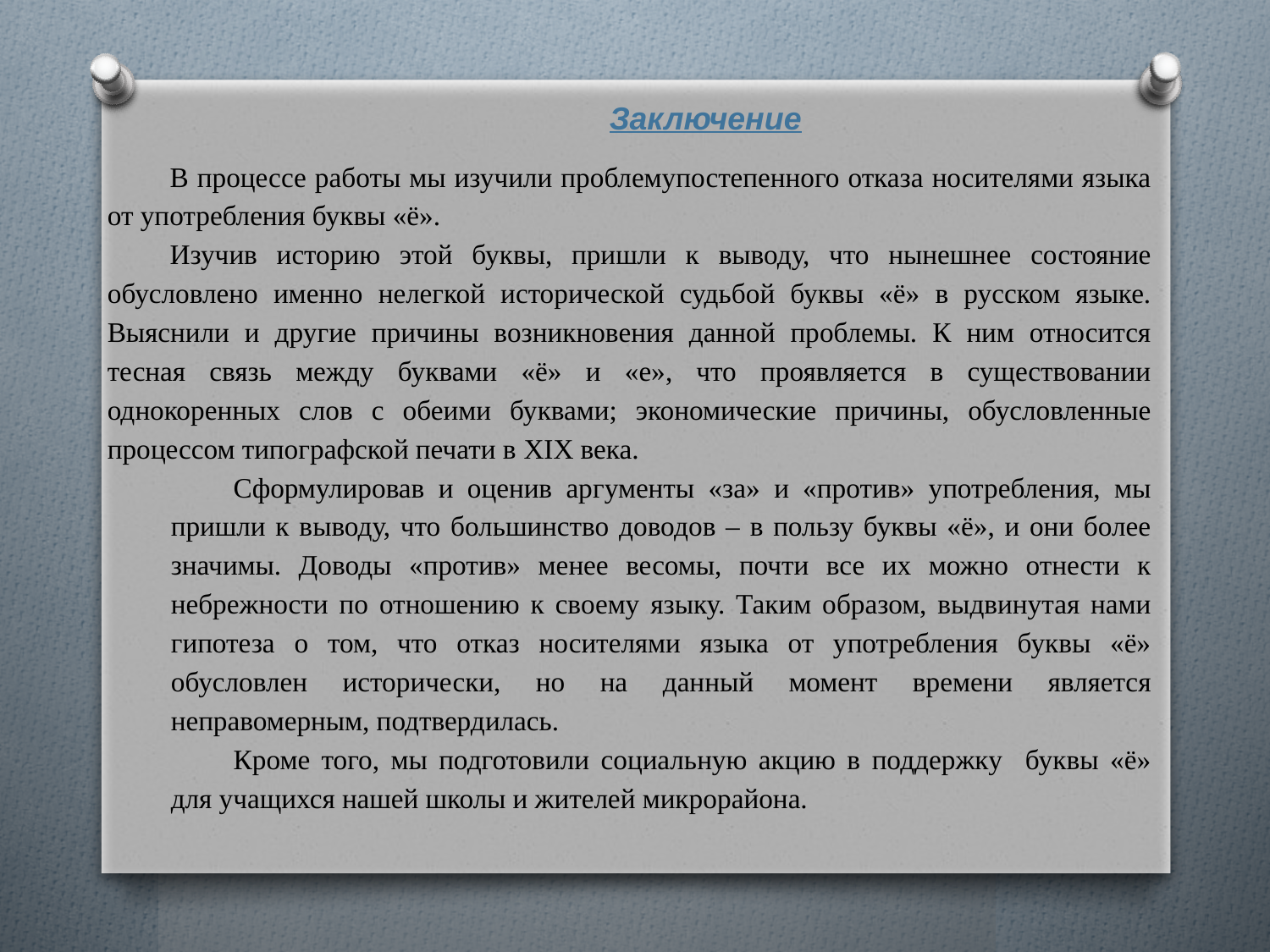

Заключение
В процессе работы мы изучили проблемупостепенного отказа носителями языка от употребления буквы «ё».
Изучив историю этой буквы, пришли к выводу, что нынешнее состояние обусловлено именно нелегкой исторической судьбой буквы «ё» в русском языке. Выяснили и другие причины возникновения данной проблемы. К ним относится тесная связь между буквами «ё» и «е», что проявляется в существовании однокоренных слов с обеими буквами; экономические причины, обусловленные процессом типографской печати в XIX века.
Сформулировав и оценив аргументы «за» и «против» употребления, мы пришли к выводу, что большинство доводов – в пользу буквы «ё», и они более значимы. Доводы «против» менее весомы, почти все их можно отнести к небрежности по отношению к своему языку. Таким образом, выдвинутая нами гипотеза о том, что отказ носителями языка от употребления буквы «ё» обусловлен исторически, но на данный момент времени является неправомерным, подтвердилась.
Кроме того, мы подготовили социальную акцию в поддержку  буквы «ё» для учащихся нашей школы и жителей микрорайона.